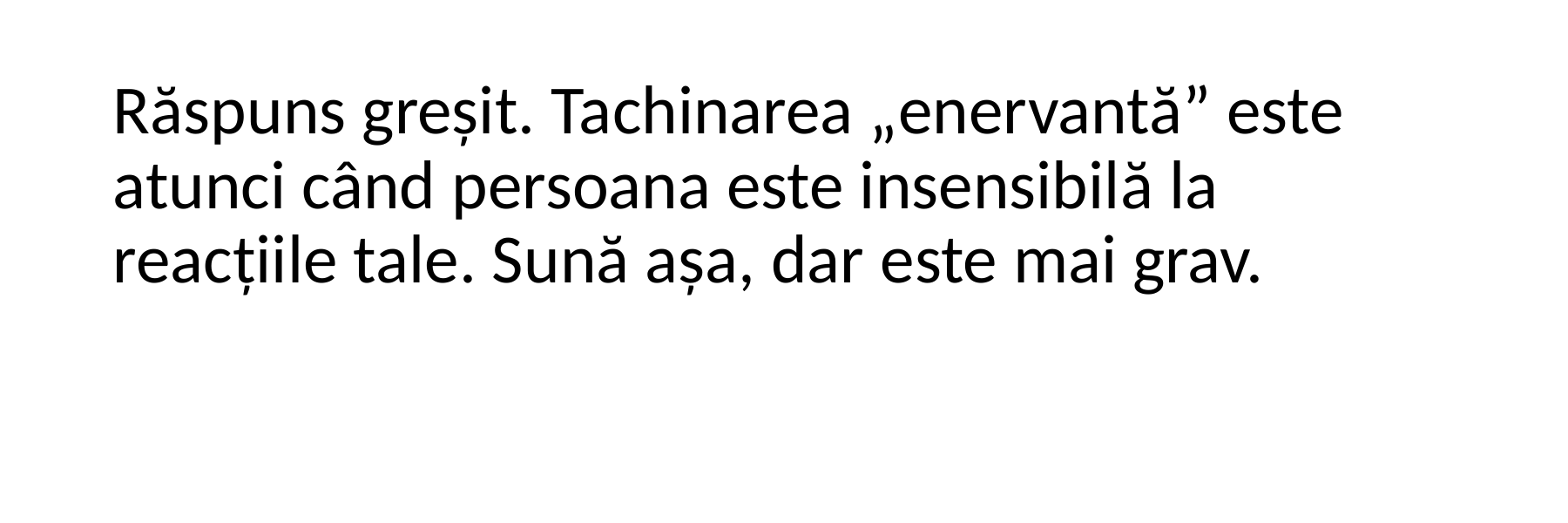

Răspuns greșit. Tachinarea „enervantă” este atunci când persoana este insensibilă la reacțiile tale. Sună așa, dar este mai grav.